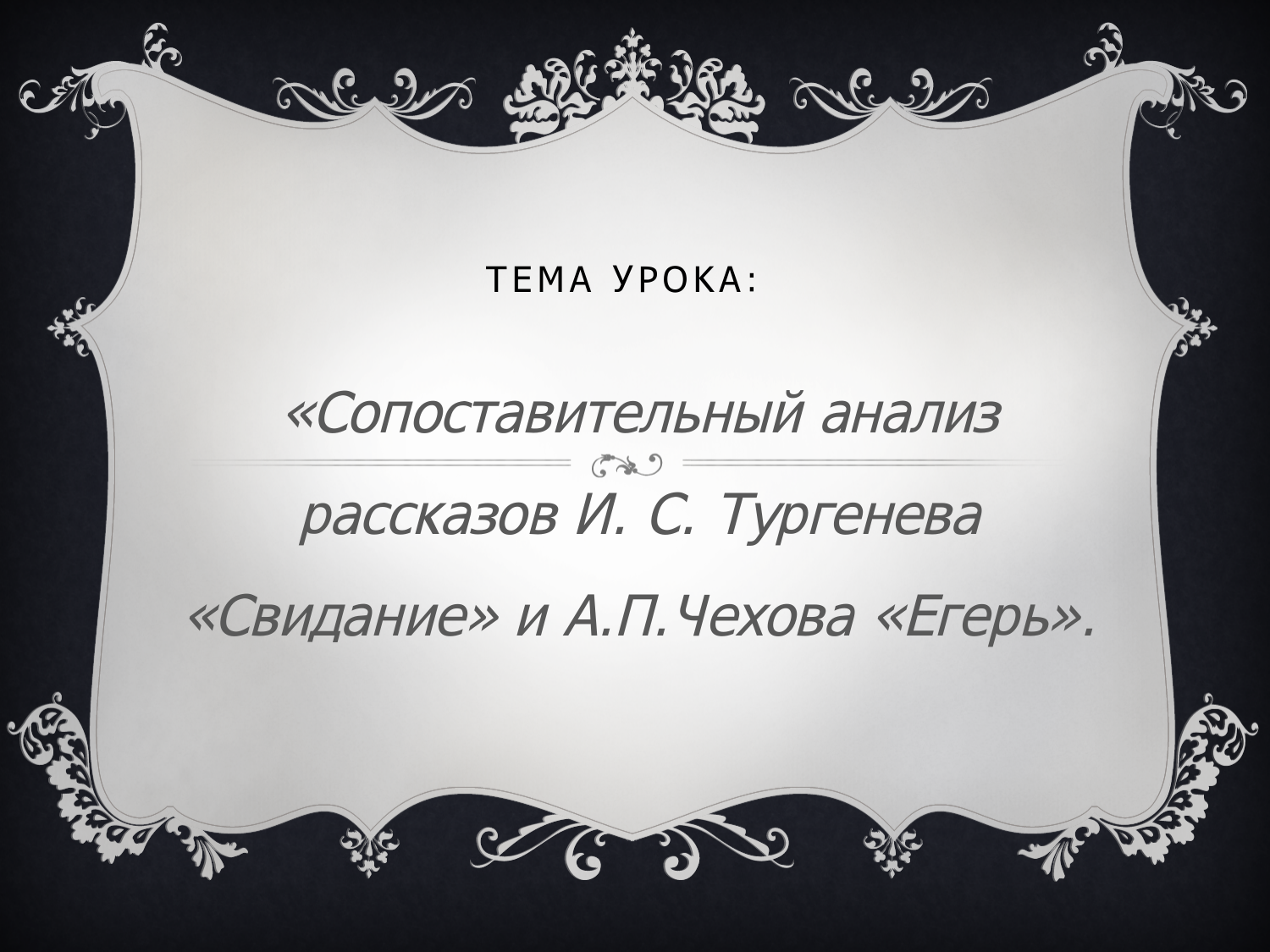

# Тема урока:
«Сопоставительный анализ рассказов И. С. Тургенева «Свидание» и А.П.Чехова «Егерь».